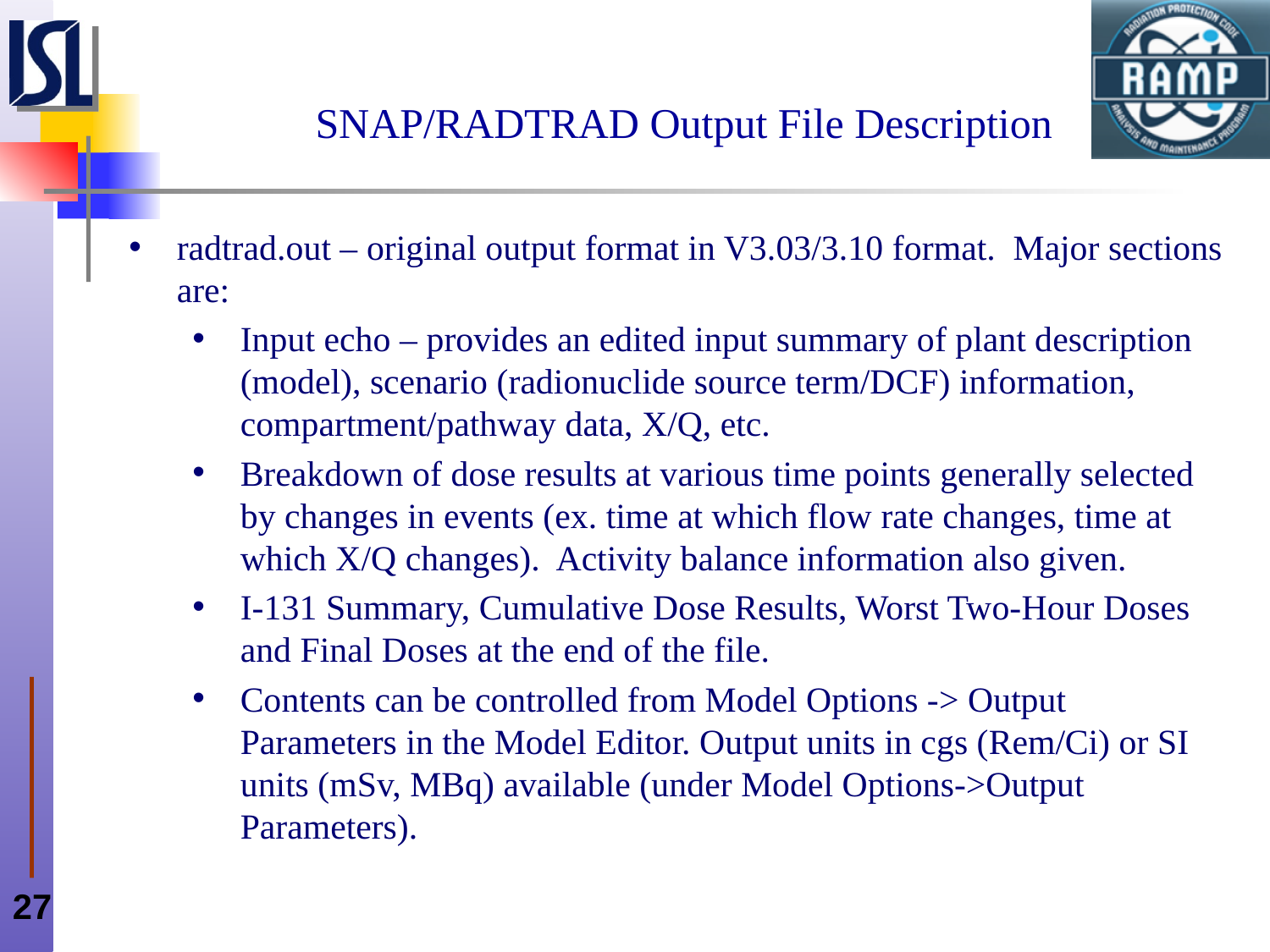

# SNAP/RADTRAD Output File Description
radtrad.out – original output format in V3.03/3.10 format.  Major sections are:
Input echo – provides an edited input summary of plant description (model), scenario (radionuclide source term/DCF) information, compartment/pathway data, X/Q, etc.
Breakdown of dose results at various time points generally selected by changes in events (ex. time at which flow rate changes, time at which X/Q changes).  Activity balance information also given.
I-131 Summary, Cumulative Dose Results, Worst Two-Hour Doses and Final Doses at the end of the file.
Contents can be controlled from Model Options -> Output Parameters in the Model Editor. Output units in cgs (Rem/Ci) or SI units (mSv, MBq) available (under Model Options->Output Parameters).